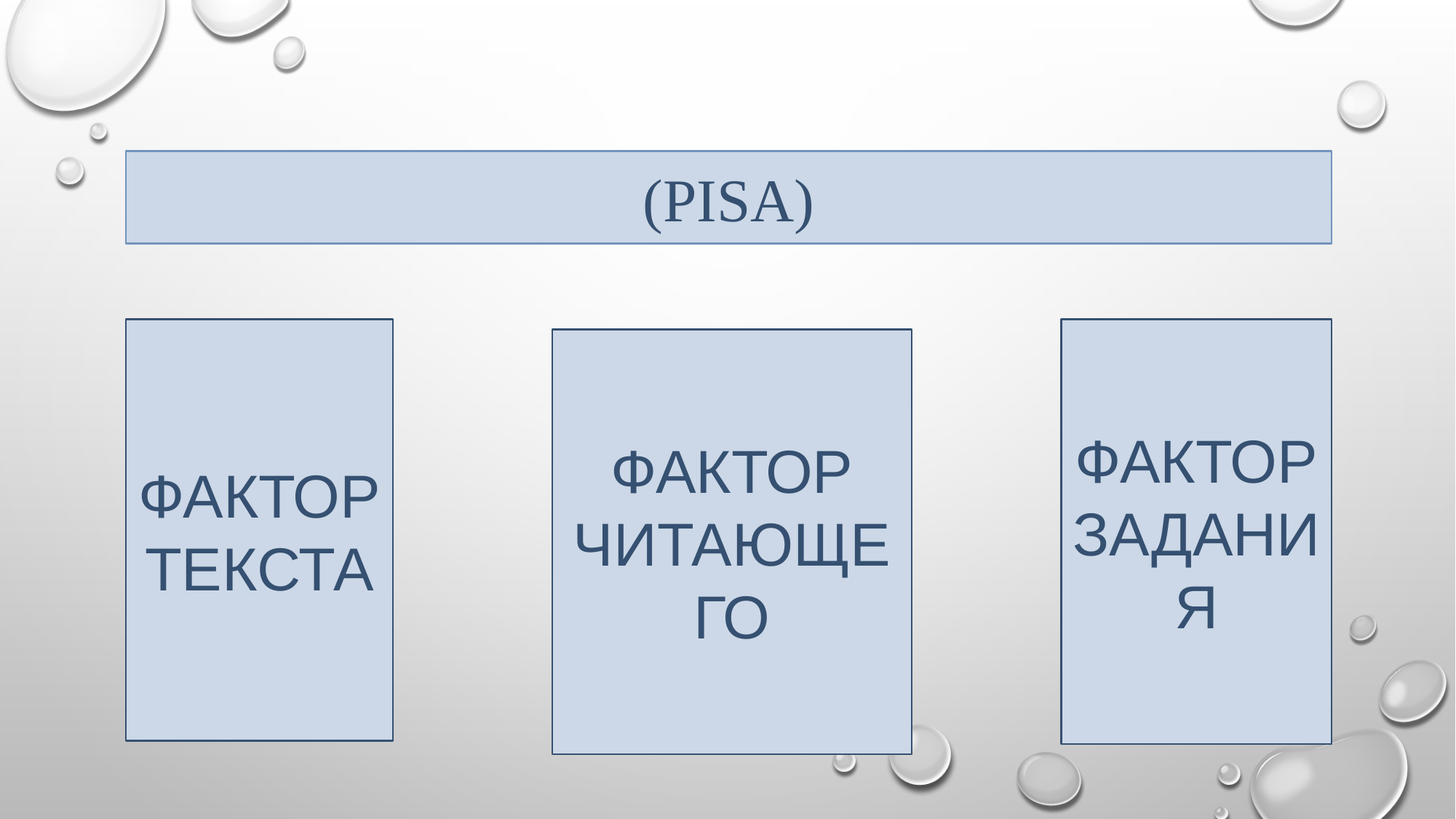

(PISA)
ФАКТОР
ТЕКСТА
ФАКТОР
ЗАДАНИЯ
ФАКТОР
ЧИТАЮЩЕГО